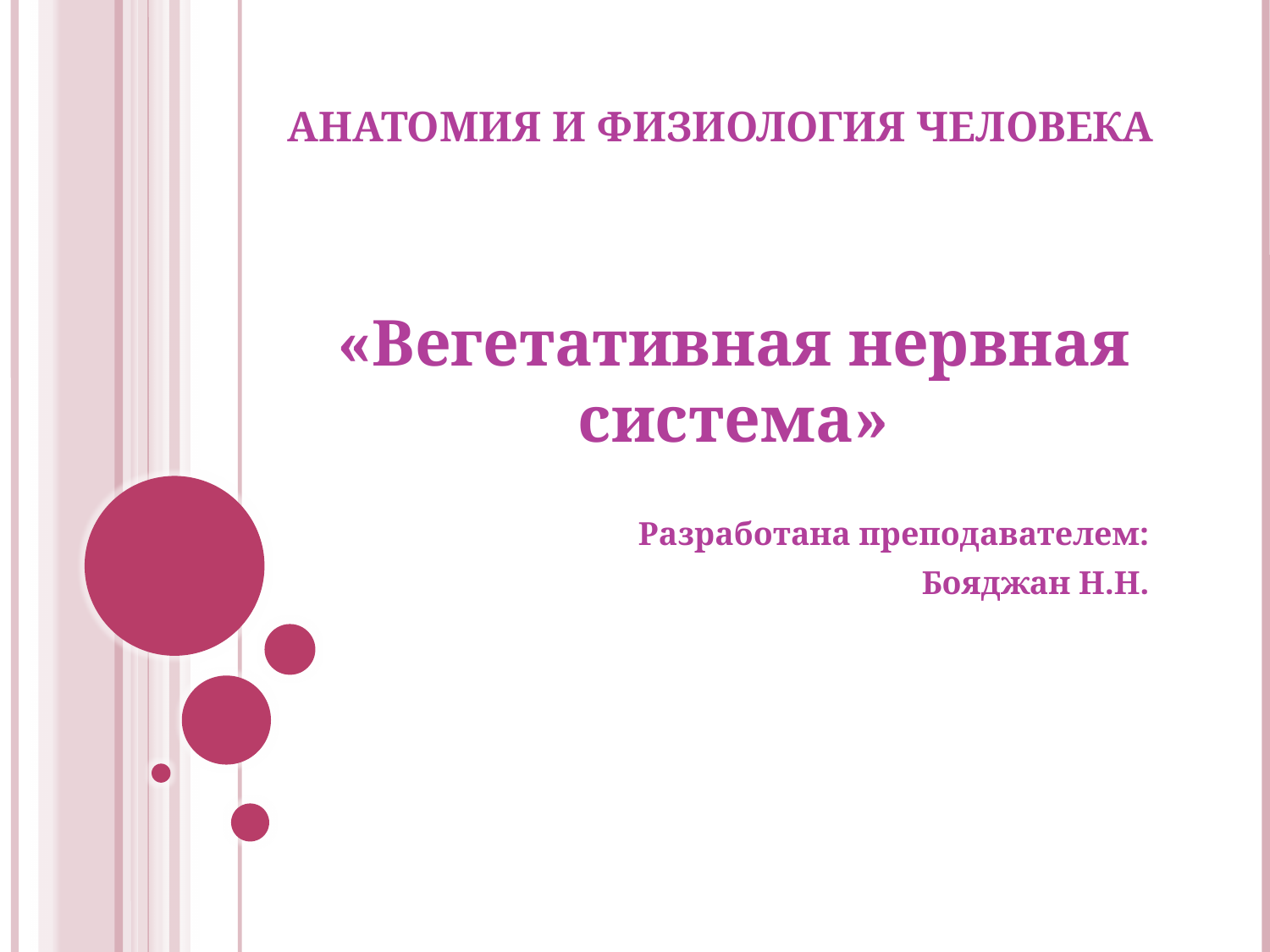

# Анатомия и физиология человека
«Вегетативная нервная система»

Разработана преподавателем:
 Бояджан Н.Н.